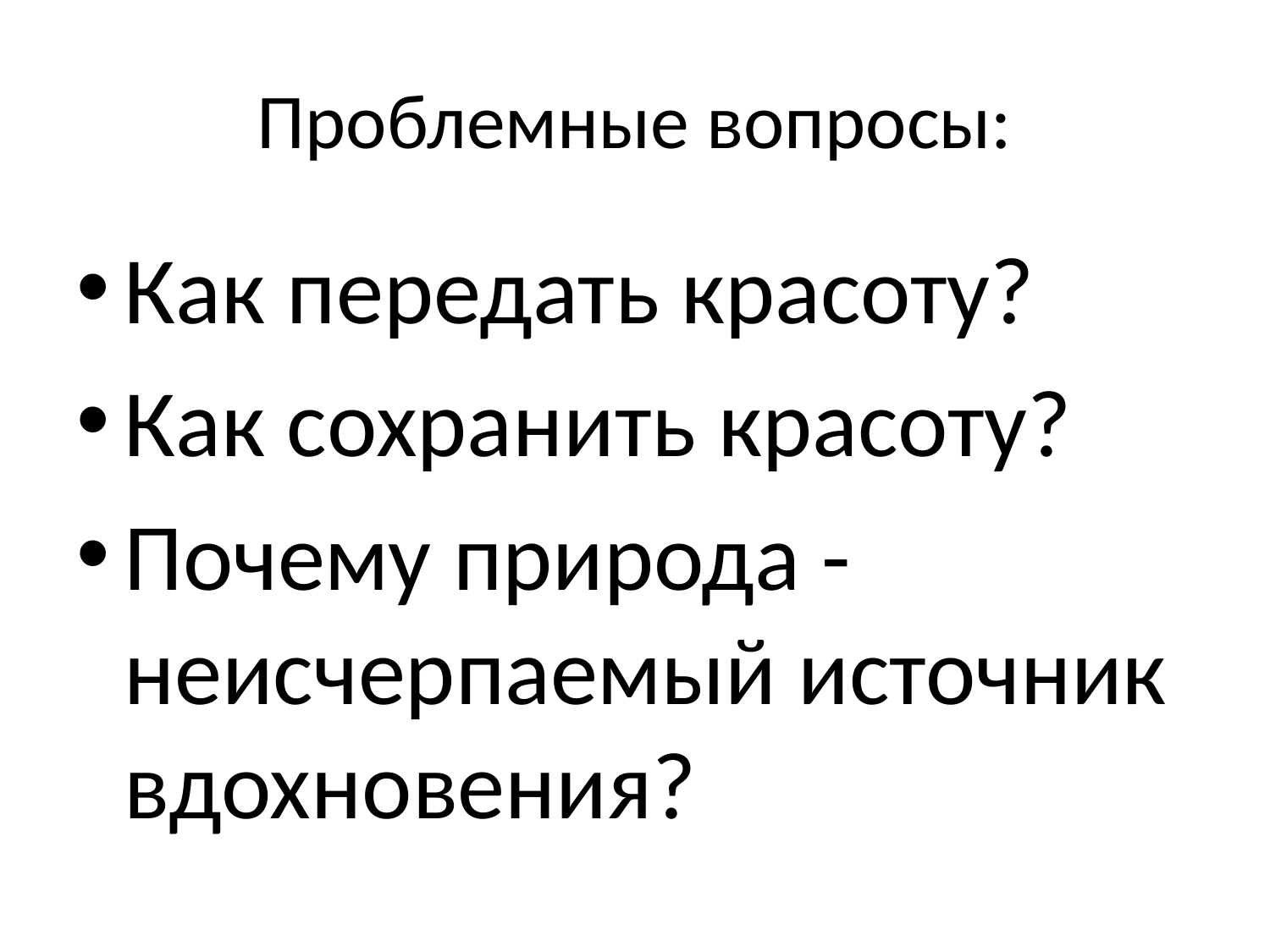

# Проблемные вопросы:
Как передать красоту?
Как сохранить красоту?
Почему природа - неисчерпаемый источник вдохновения?